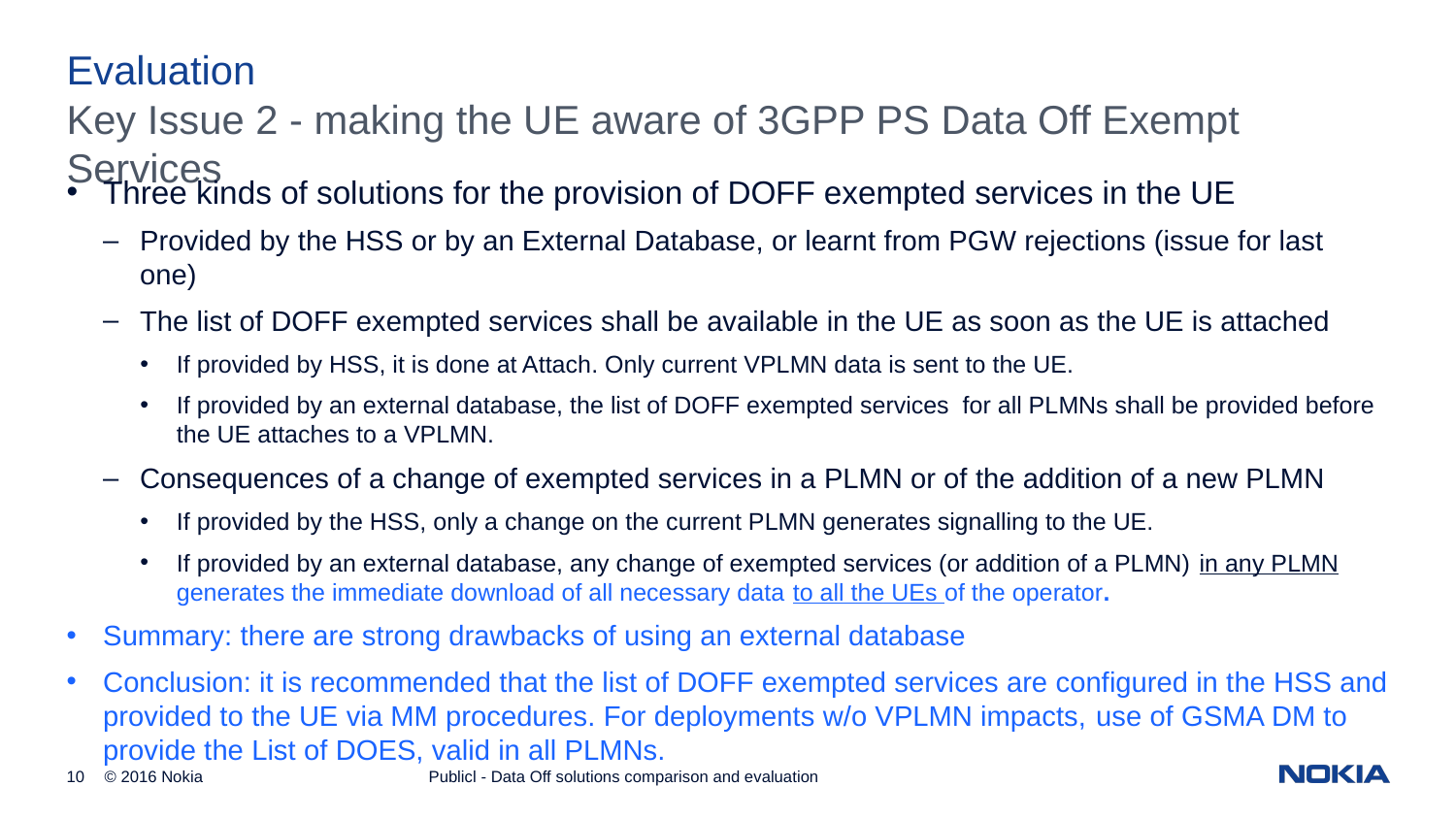

Evaluation
Key Issue 2 - making the UE aware of 3GPP PS Data Off Exempt Services

Three kinds of solutions for the provision of DOFF exempted services in the UE
Provided by the HSS or by an External Database, or learnt from PGW rejections (issue for last one)
The list of DOFF exempted services shall be available in the UE as soon as the UE is attached
If provided by HSS, it is done at Attach. Only current VPLMN data is sent to the UE.
If provided by an external database, the list of DOFF exempted services  for all PLMNs shall be provided before the UE attaches to a VPLMN.
Consequences of a change of exempted services in a PLMN or of the addition of a new PLMN
If provided by the HSS, only a change on the current PLMN generates signalling to the UE.
If provided by an external database, any change of exempted services (or addition of a PLMN) in any PLMN generates the immediate download of all necessary data to all the UEs of the operator.
Summary: there are strong drawbacks of using an external database
Conclusion: it is recommended that the list of DOFF exempted services are configured in the HSS and provided to the UE via MM procedures. For deployments w/o VPLMN impacts, use of GSMA DM to provide the List of DOES, valid in all PLMNs.
Publicl - Data Off solutions comparison and evaluation